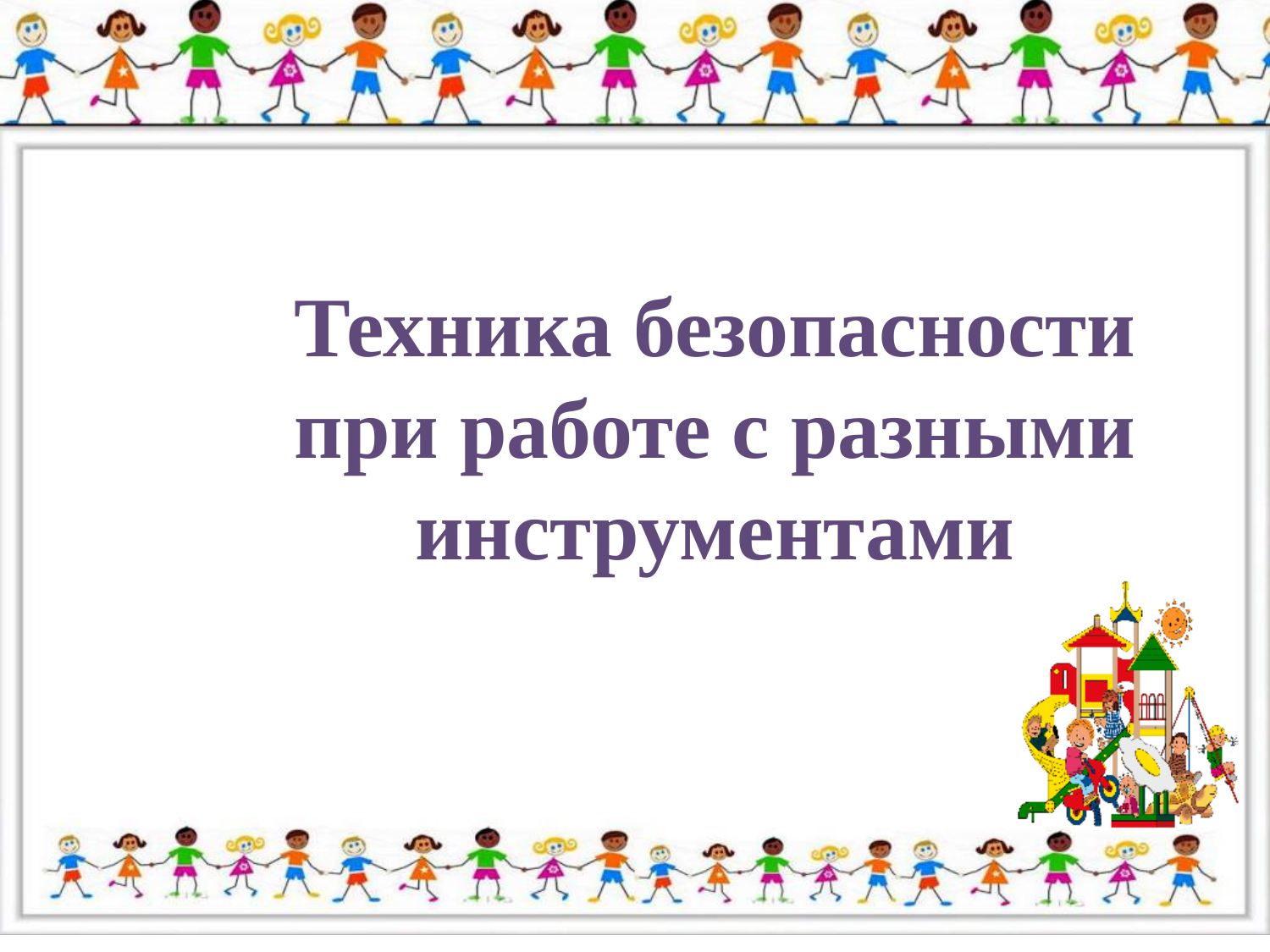

Техника безопасности при работе с разными инструментами